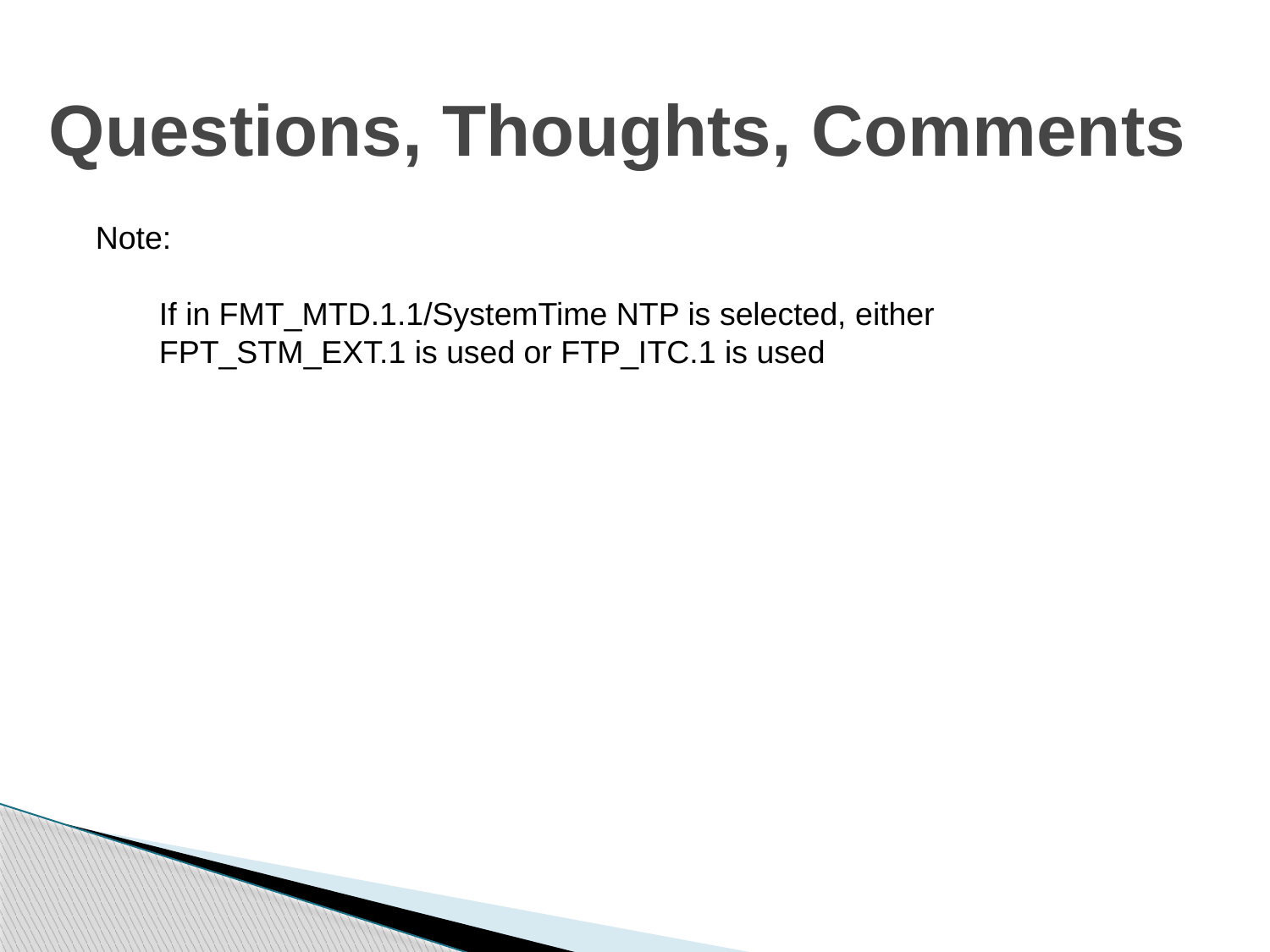

# Questions, Thoughts, Comments
Note:

If in FMT_MTD.1.1/SystemTime NTP is selected, either FPT_STM_EXT.1 is used or FTP_ITC.1 is used